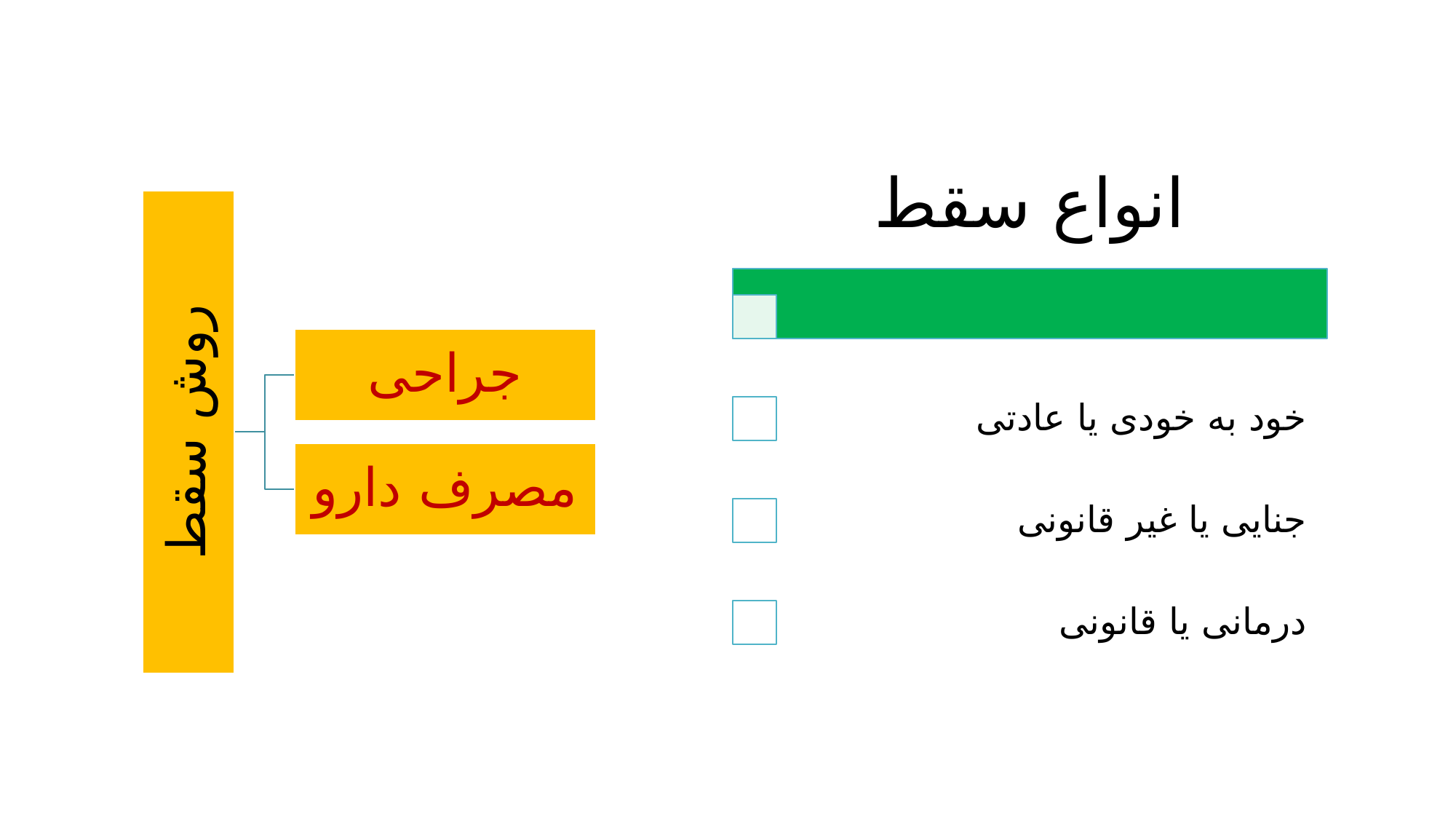

انواع سقط
خود به خودی یا عادتی
جنایی یا غیر قانونی
درمانی یا قانونی

روش سقط
جراحی
مصرف دارو